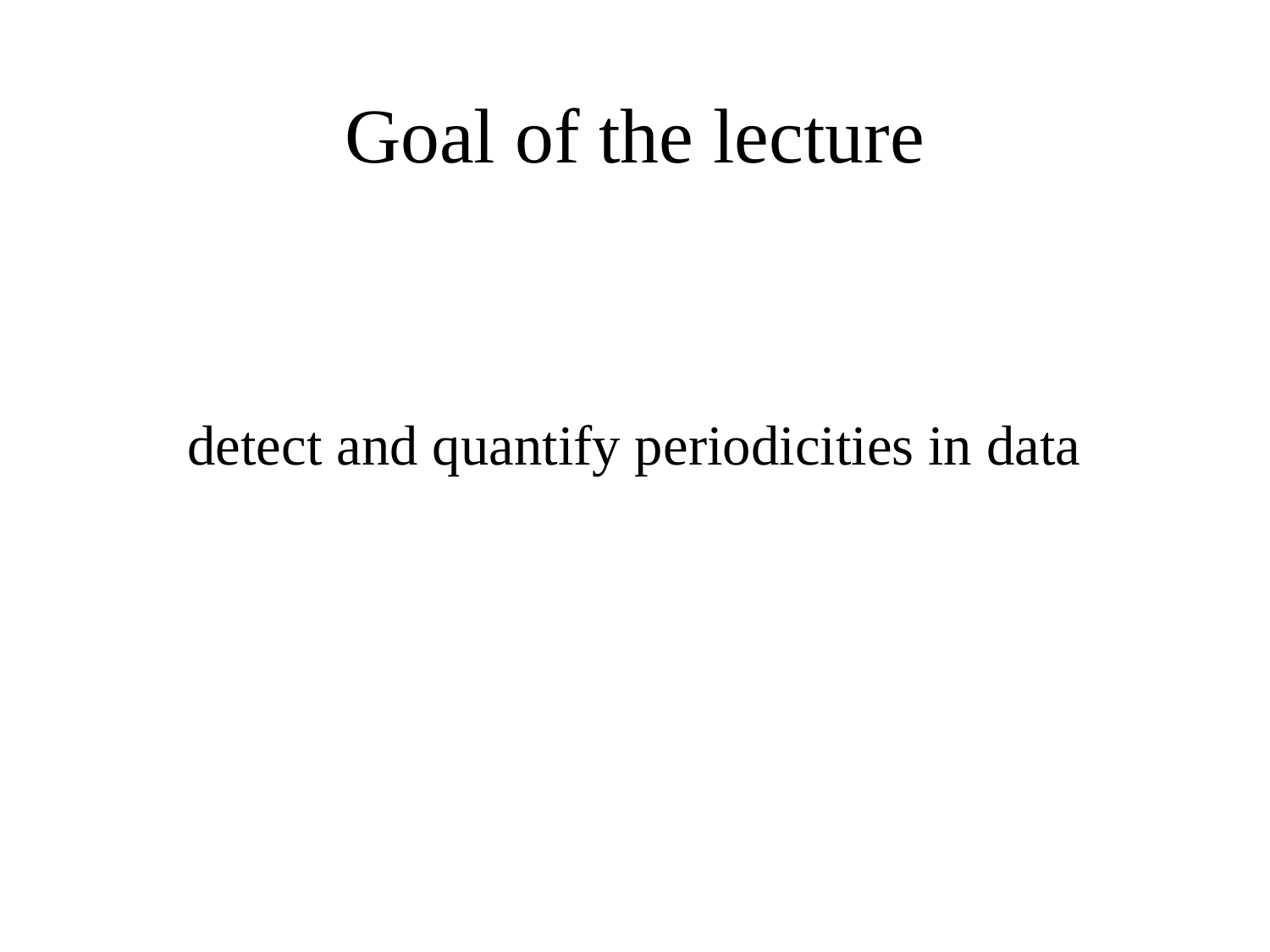

# Goal of the lecture
detect and quantify periodicities in data